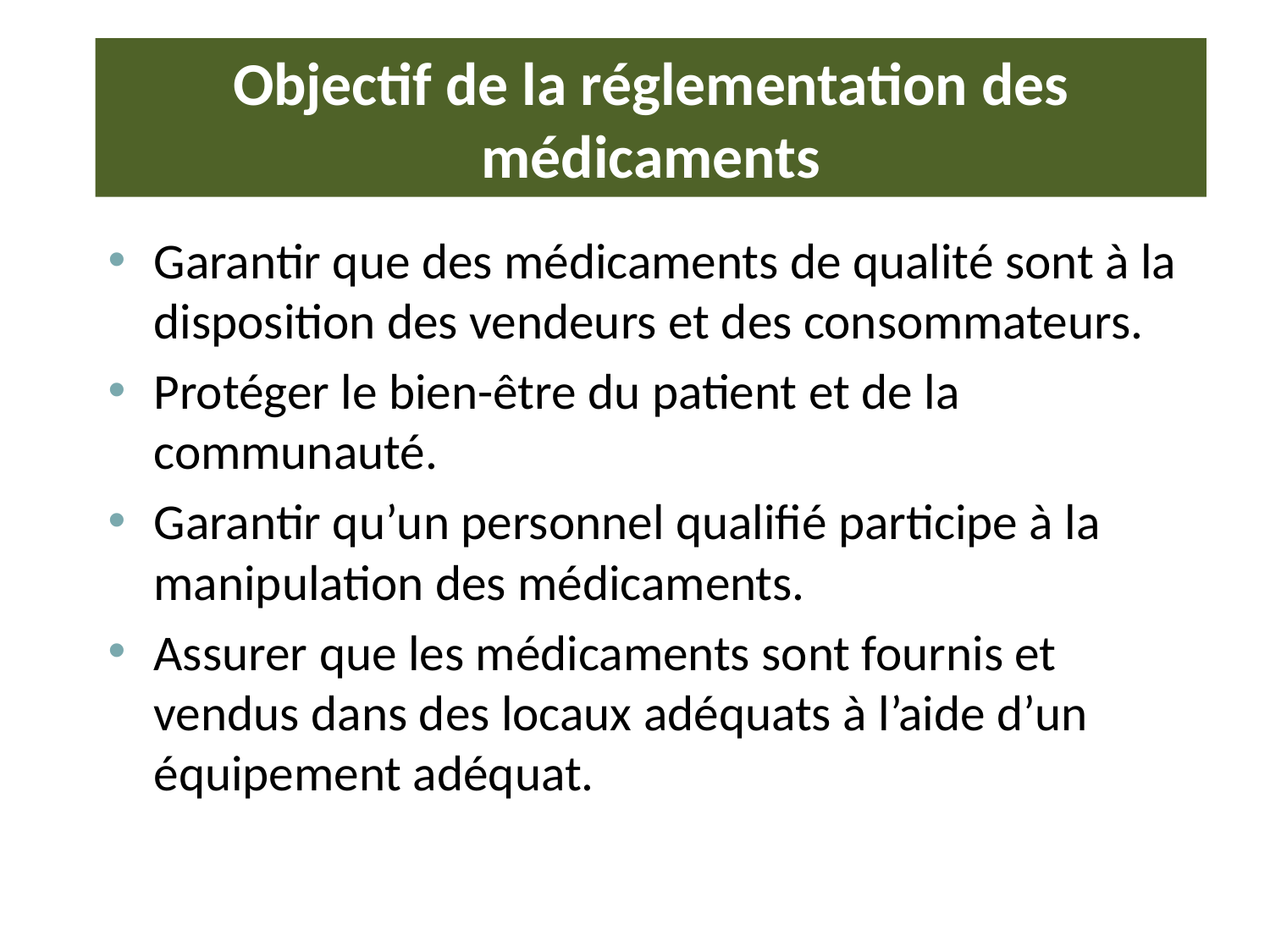

# Objectif de la réglementation des médicaments
Garantir que des médicaments de qualité sont à la disposition des vendeurs et des consommateurs.
Protéger le bien-être du patient et de la communauté.
Garantir qu’un personnel qualifié participe à la manipulation des médicaments.
Assurer que les médicaments sont fournis et vendus dans des locaux adéquats à l’aide d’un équipement adéquat.